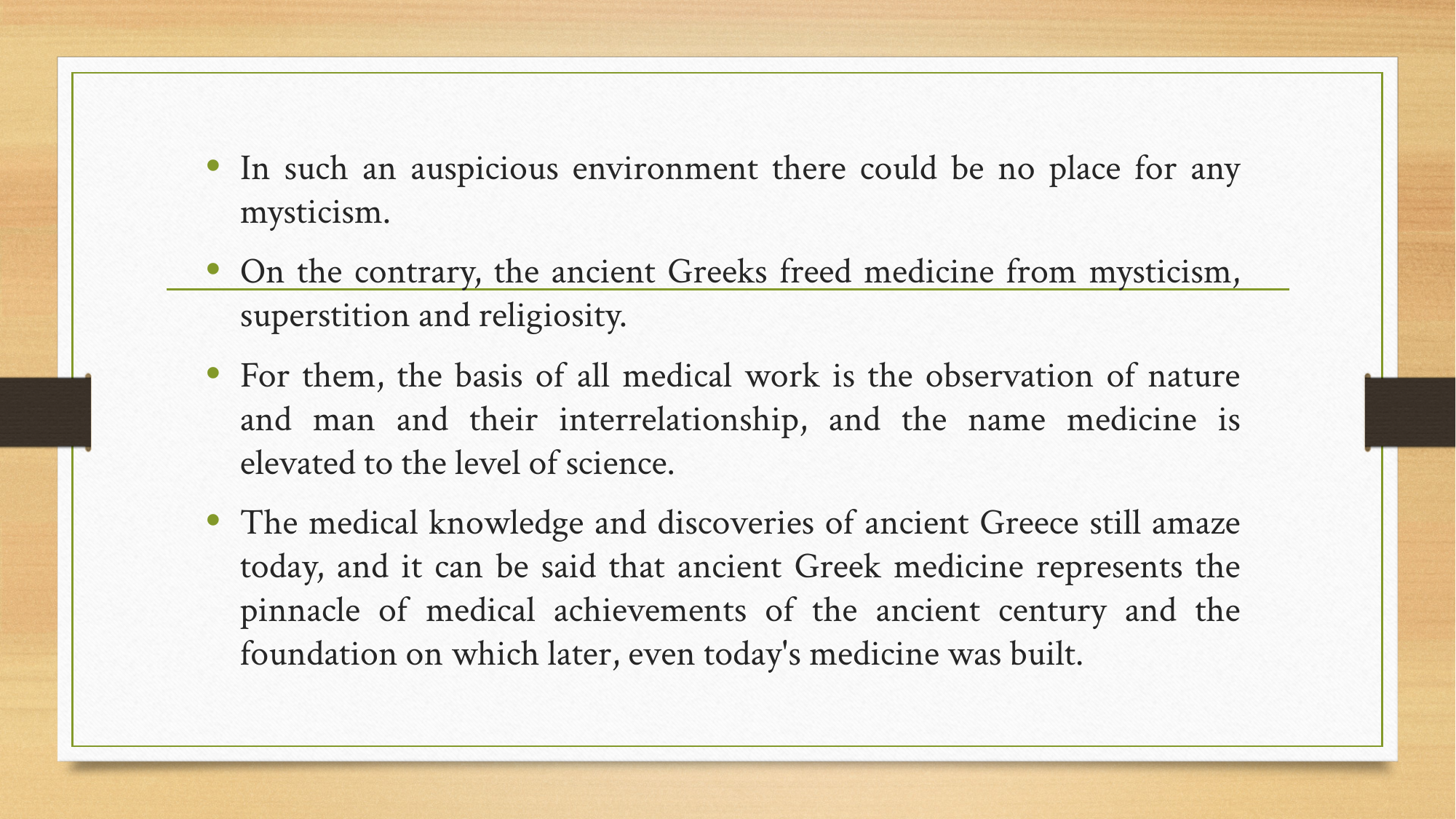

In such an auspicious environment there could be no place for any mysticism.
On the contrary, the ancient Greeks freed medicine from mysticism, superstition and religiosity.
For them, the basis of all medical work is the observation of nature and man and their interrelationship, and the name medicine is elevated to the level of science.
The medical knowledge and discoveries of ancient Greece still amaze today, and it can be said that ancient Greek medicine represents the pinnacle of medical achievements of the ancient century and the foundation on which later, even today's medicine was built.